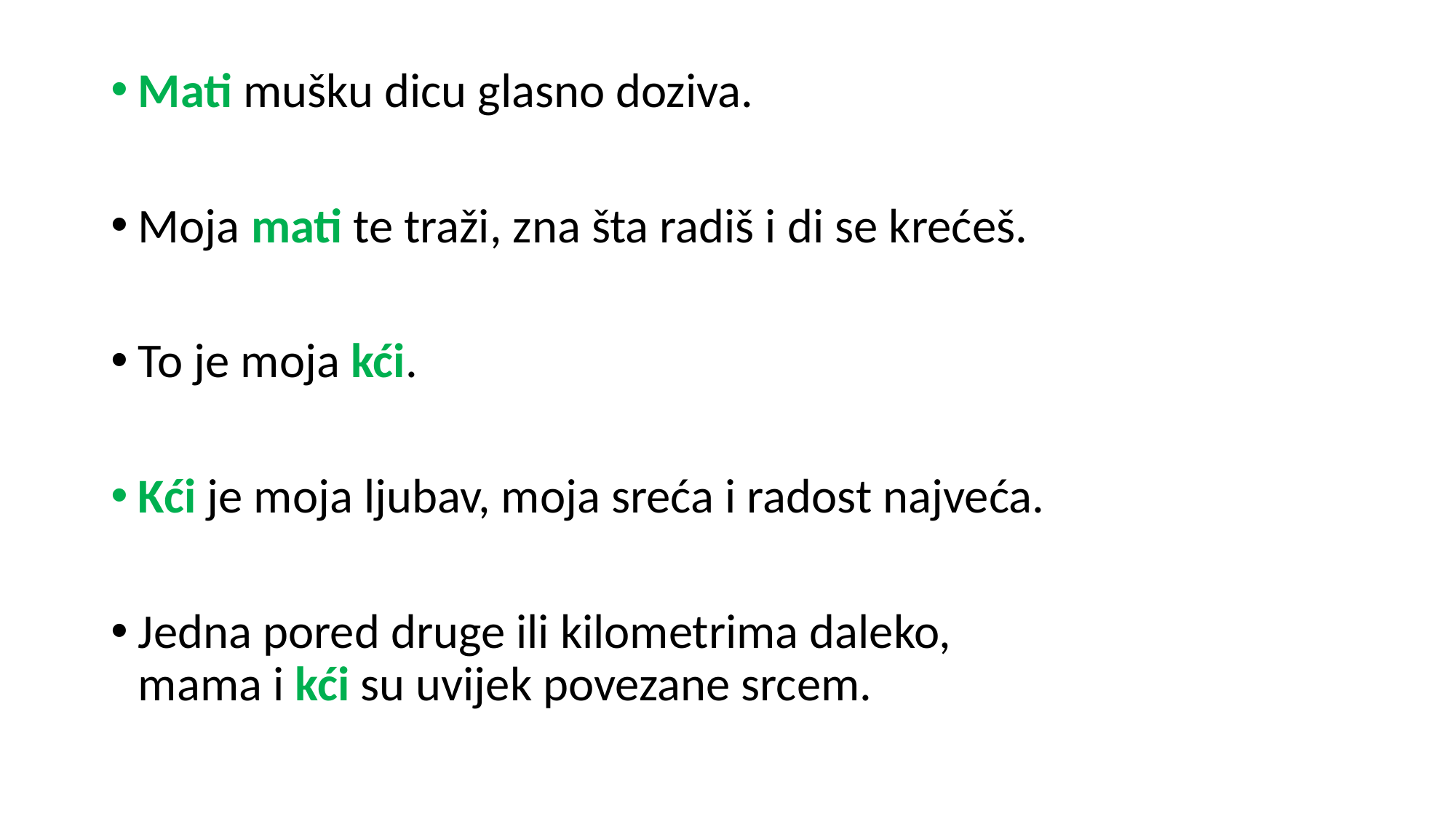

Mati mušku dicu glasno doziva.

Moja mati te traži, zna šta radiš i di se krećeš.

To je moja kći.

Kći je moja ljubav, moja sreća i radost najveća.

Jedna pored druge ili kilometrima daleko, mama i kći su uvijek povezane srcem.